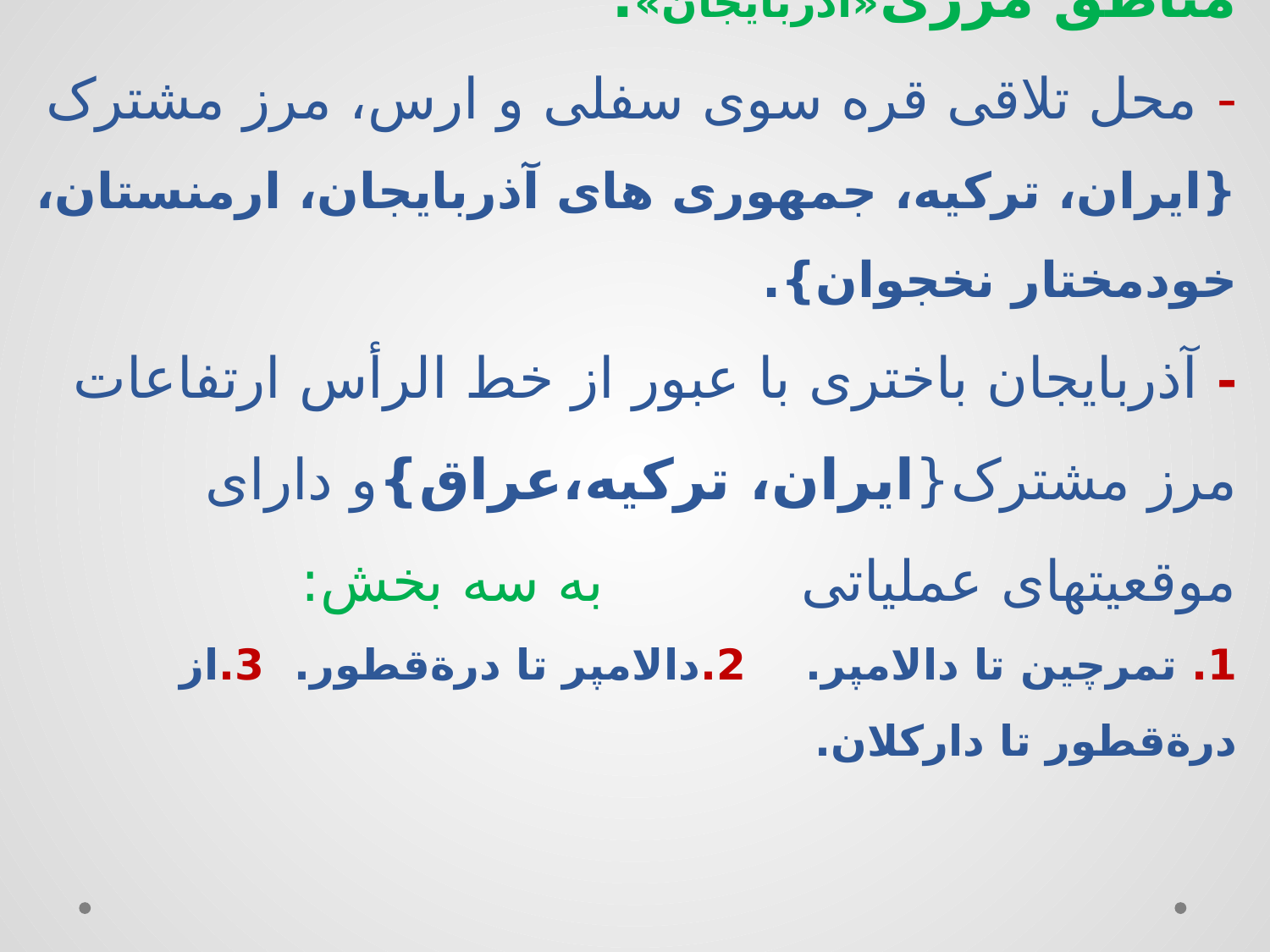

# مناطق مرزی«آذربایجان»: - محل تلاقی قره سوی سفلی و ارس، مرز مشترک {ایران، ترکیه، جمهوری های آذربایجان، ارمنستان، خودمختار نخجوان}. - آذربایجان باختری با عبور از خط الرأس ارتفاعات مرز مشترک{ایران، ترکیه،عراق}و دارای موقعیتهای عملیاتی           به سه بخش: 1. تمرچین تا دالامپر.    2.دالامپر تا درةقطور.  3.از درةقطور تا دارکلان.